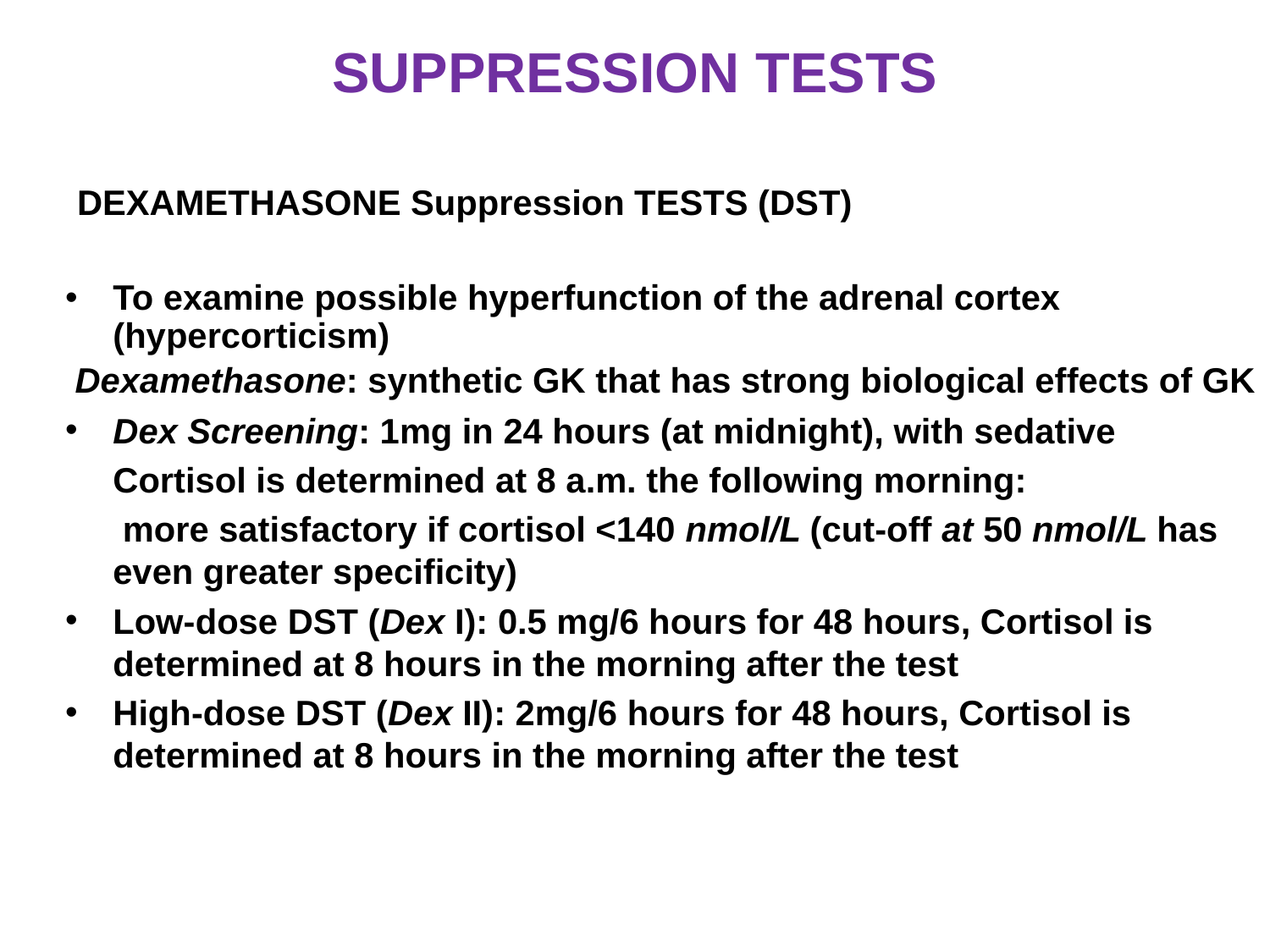

# SUPPRESSION TESTS

 DEXAMETHASONE Suppression TESTS (DST)

To examine possible hyperfunction of the adrenal cortex (hypercorticism)
 Dexamethasone: synthetic GK that has strong biological effects of GK
Dex Screening: 1mg in 24 hours (at midnight), with sedative
	Cortisol is determined at 8 a.m. the following morning:
	 more satisfactory if cortisol <140 nmol/L (cut-off at 50 nmol/L has even greater specificity)
Low-dose DST (Dex I): 0.5 mg/6 hours for 48 hours, Cortisol is determined at 8 hours in the morning after the test
High-dose DST (Dex II): 2mg/6 hours for 48 hours, Cortisol is determined at 8 hours in the morning after the test